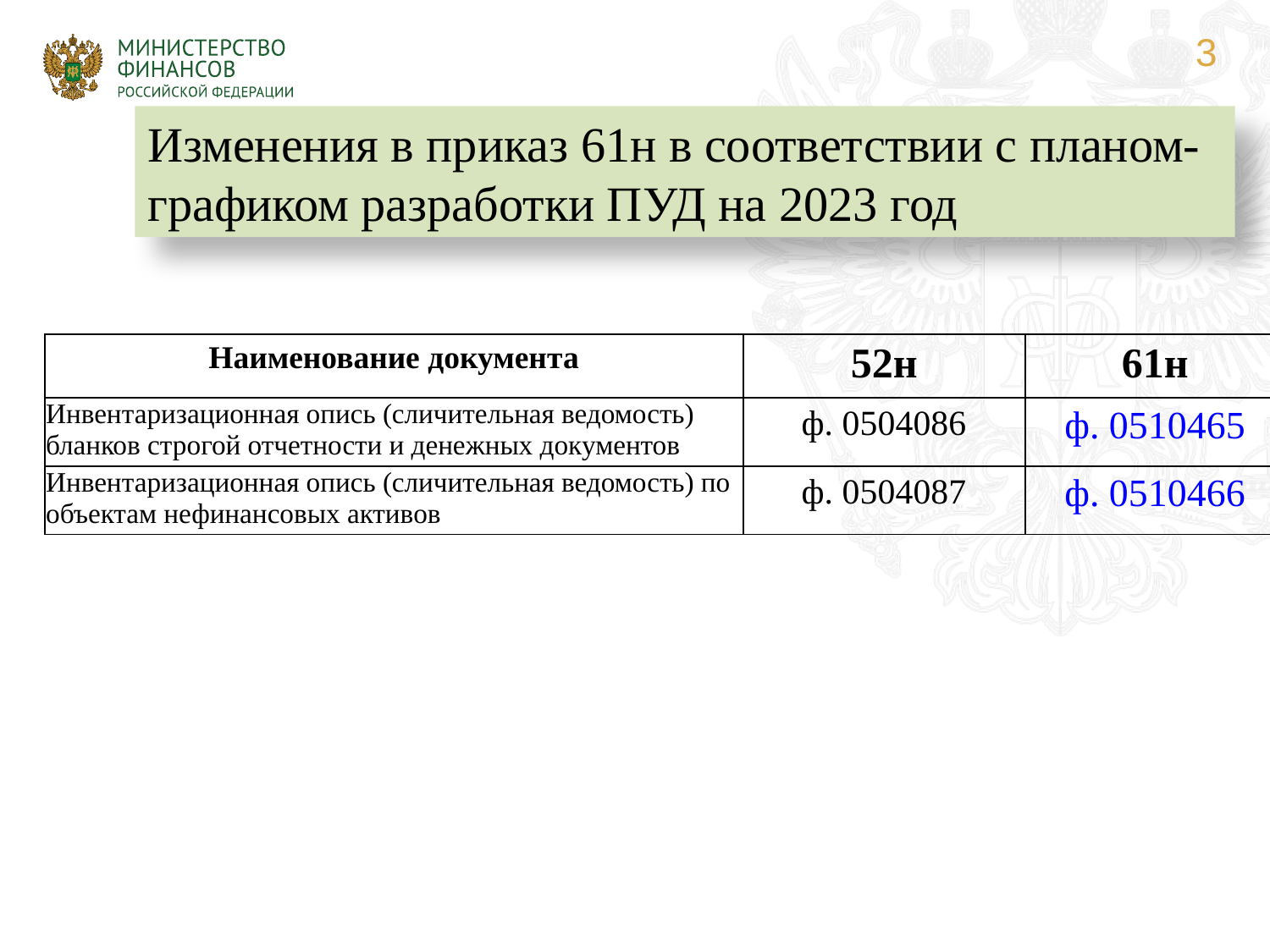

Изменения в приказ 61н в соответствии с планом-графиком разработки ПУД на 2023 год

| Наименование документа | 52н | 61н |
| --- | --- | --- |
| Инвентаризационная опись (сличительная ведомость) бланков строгой отчетности и денежных документов | ф. 0504086 | ф. 0510465 |
| Инвентаризационная опись (сличительная ведомость) по объектам нефинансовых активов | ф. 0504087 | ф. 0510466 |